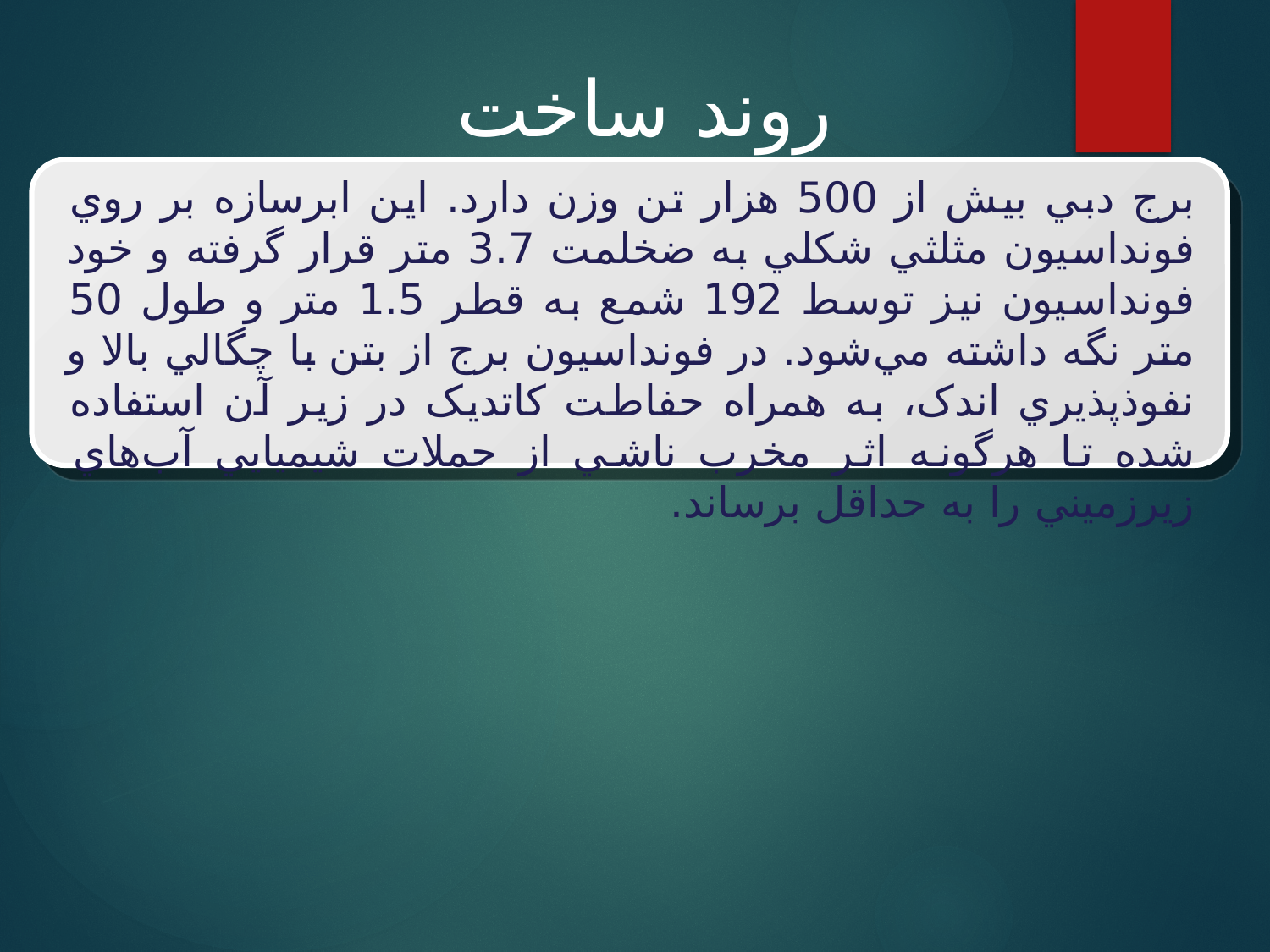

روند ساخت

برج دبي بيش از 500 هزار تن وزن دارد. اين ابرسازه بر روي فونداسيون مثلثي شکلي به ضخلمت 3.7 متر قرار گرفته و خود فونداسيون نيز توسط 192 شمع به قطر 1.5 متر و طول 50 متر نگه داشته مي‌شود. در فونداسيون برج از بتن با چگالي بالا و نفوذپذيري اندک، به همراه حفاطت کاتديک در زير آن استفاده شده تا هرگونه اثر مخرب ناشي از حملات شيميايي آب‌هاي زيرزميني را به حداقل برساند.